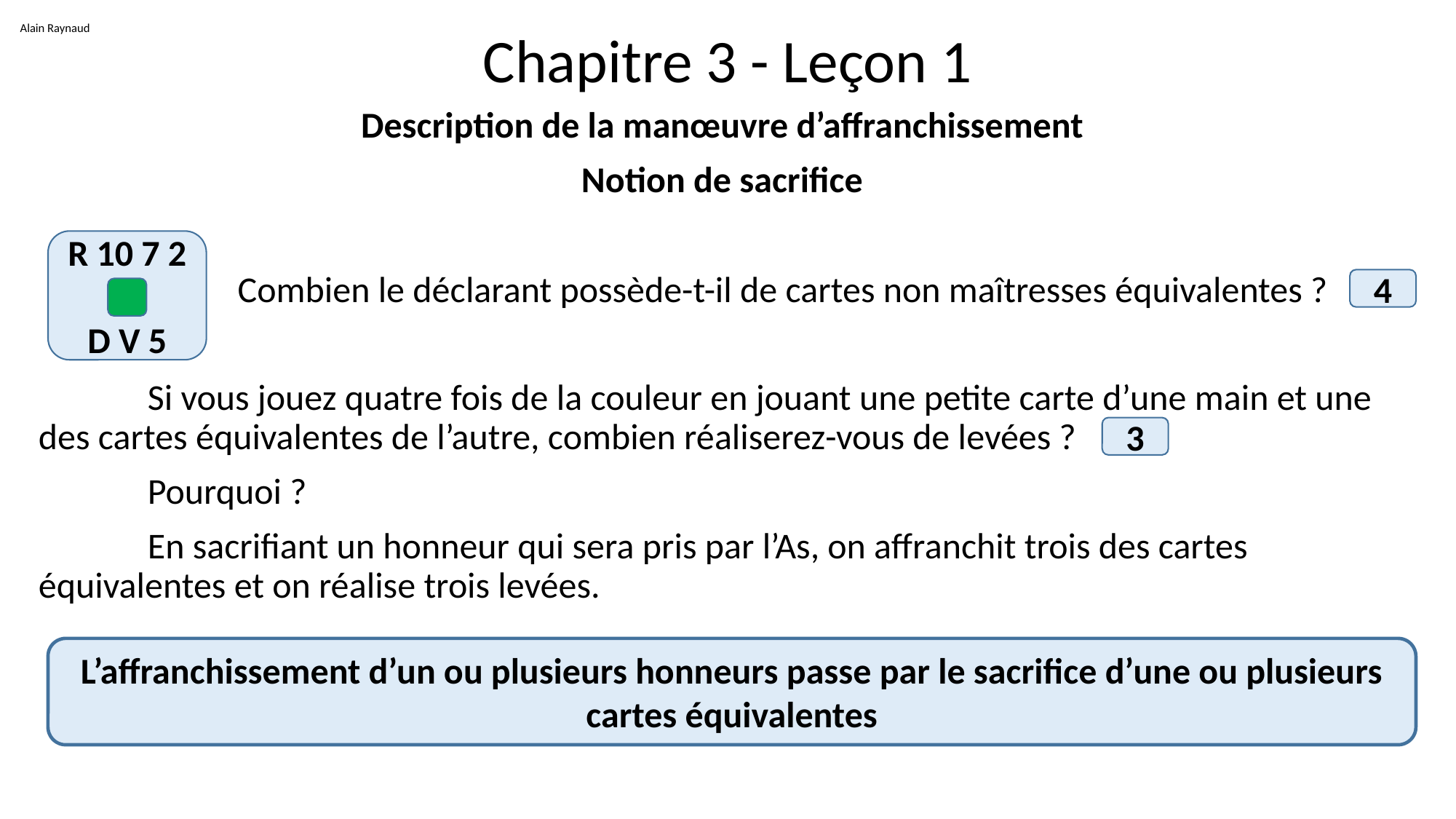

Alain Raynaud
Chapitre 3 - Leçon 1
Description de la manœuvre d’affranchissement
Notion de sacrifice

	Si vous jouez quatre fois de la couleur en jouant une petite carte d’une main et une des cartes équivalentes de l’autre, combien réaliserez-vous de levées ?
	Pourquoi ?
	En sacrifiant un honneur qui sera pris par l’As, on affranchit trois des cartes équivalentes et on réalise trois levées.

R 10 7 2

D V 5

Combien le déclarant possède-t-il de cartes non maîtresses équivalentes ?
4
3
L’affranchissement d’un ou plusieurs honneurs passe par le sacrifice d’une ou plusieurs cartes équivalentes